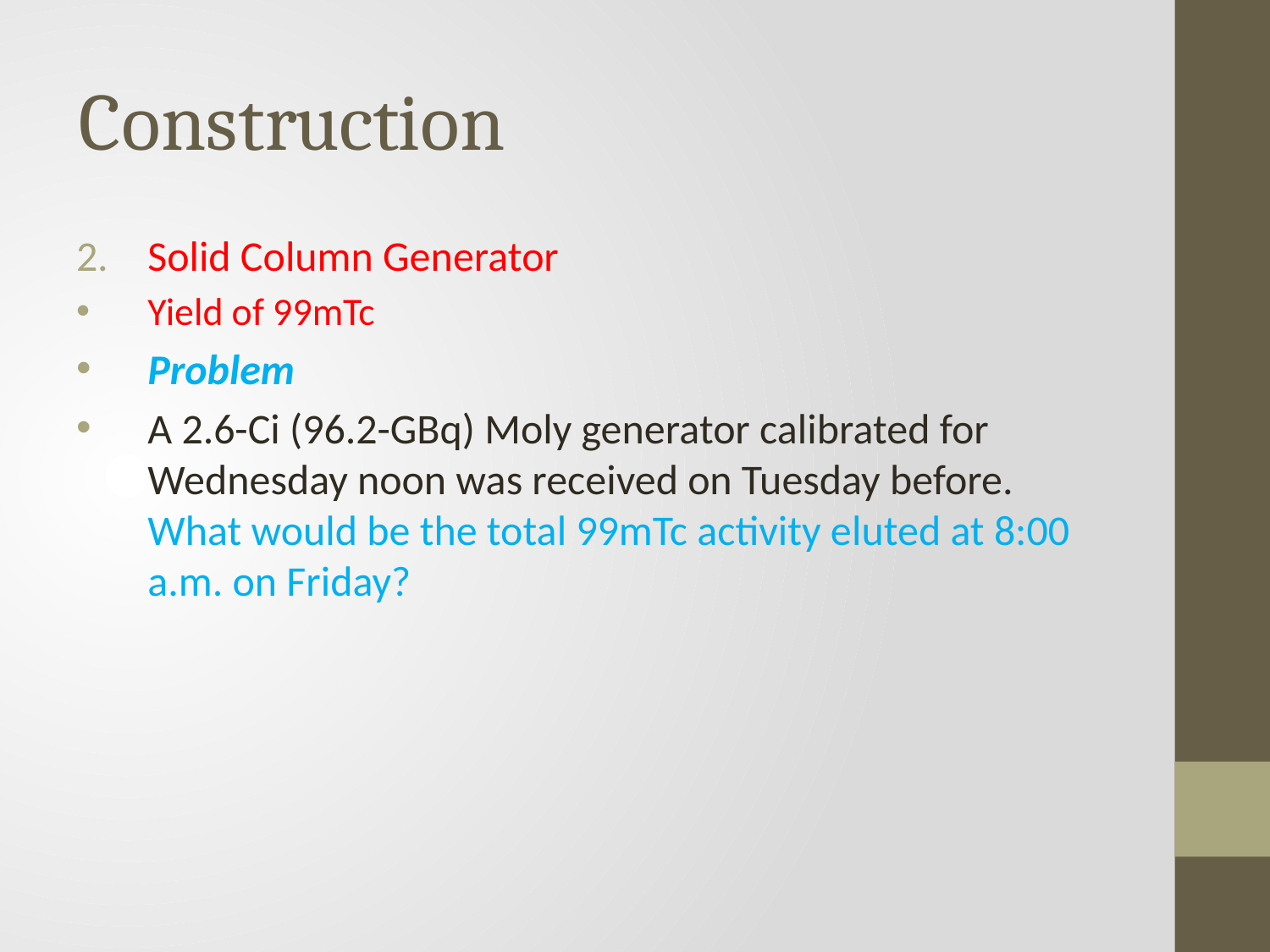

# Construction
Solid Column Generator
Yield of 99mTc
Problem
A 2.6-Ci (96.2-GBq) Moly generator calibrated for Wednesday noon was received on Tuesday before. What would be the total 99mTc activity eluted at 8:00 a.m. on Friday?